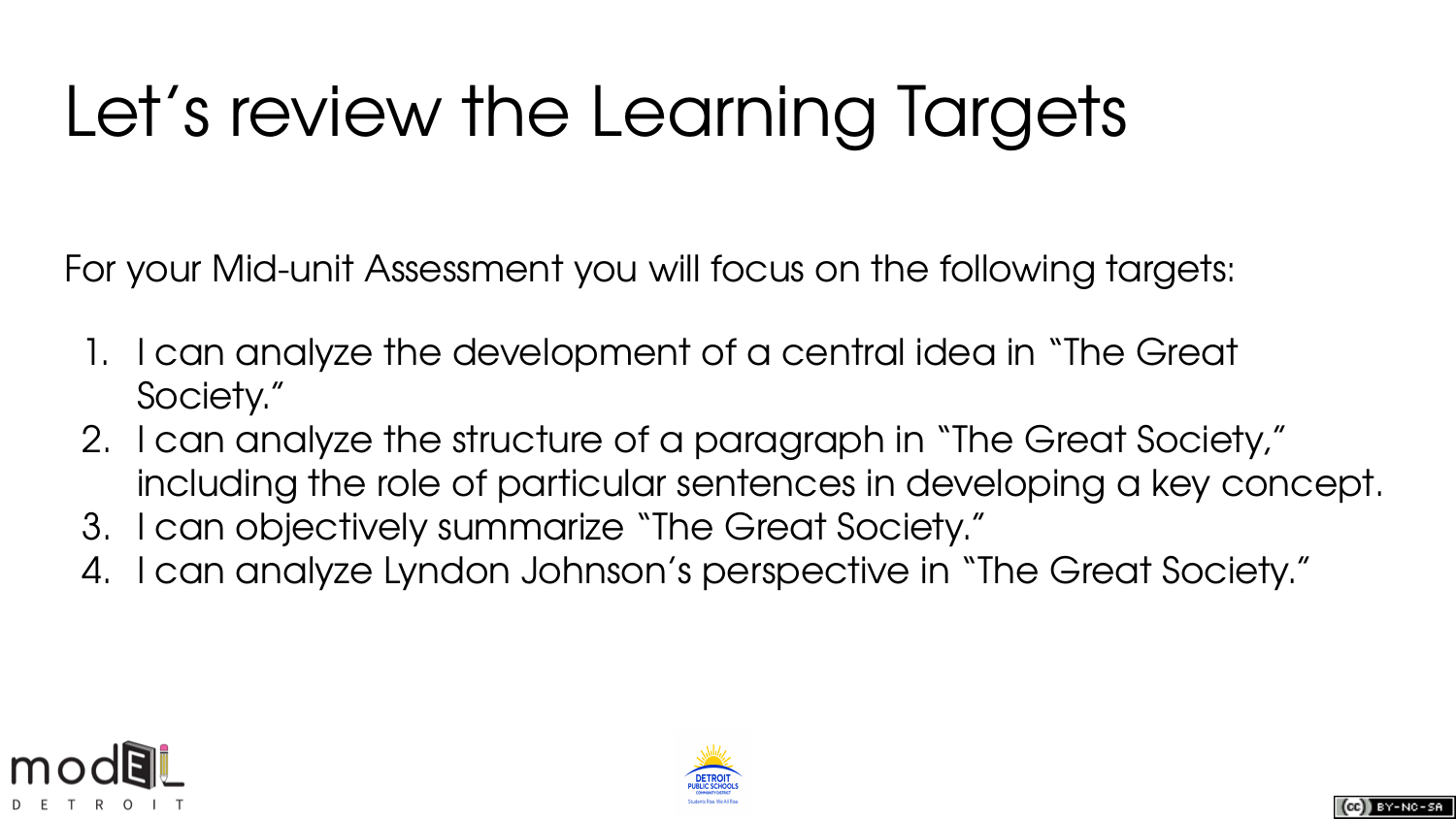

# Let’s review the Learning Targets

For your Mid-unit Assessment you will focus on the following targets:

I can analyze the development of a central idea in “The Great Society.”
I can analyze the structure of a paragraph in “The Great Society,” including the role of particular sentences in developing a key concept.
I can objectively summarize “The Great Society.”
I can analyze Lyndon Johnson’s perspective in “The Great Society.”